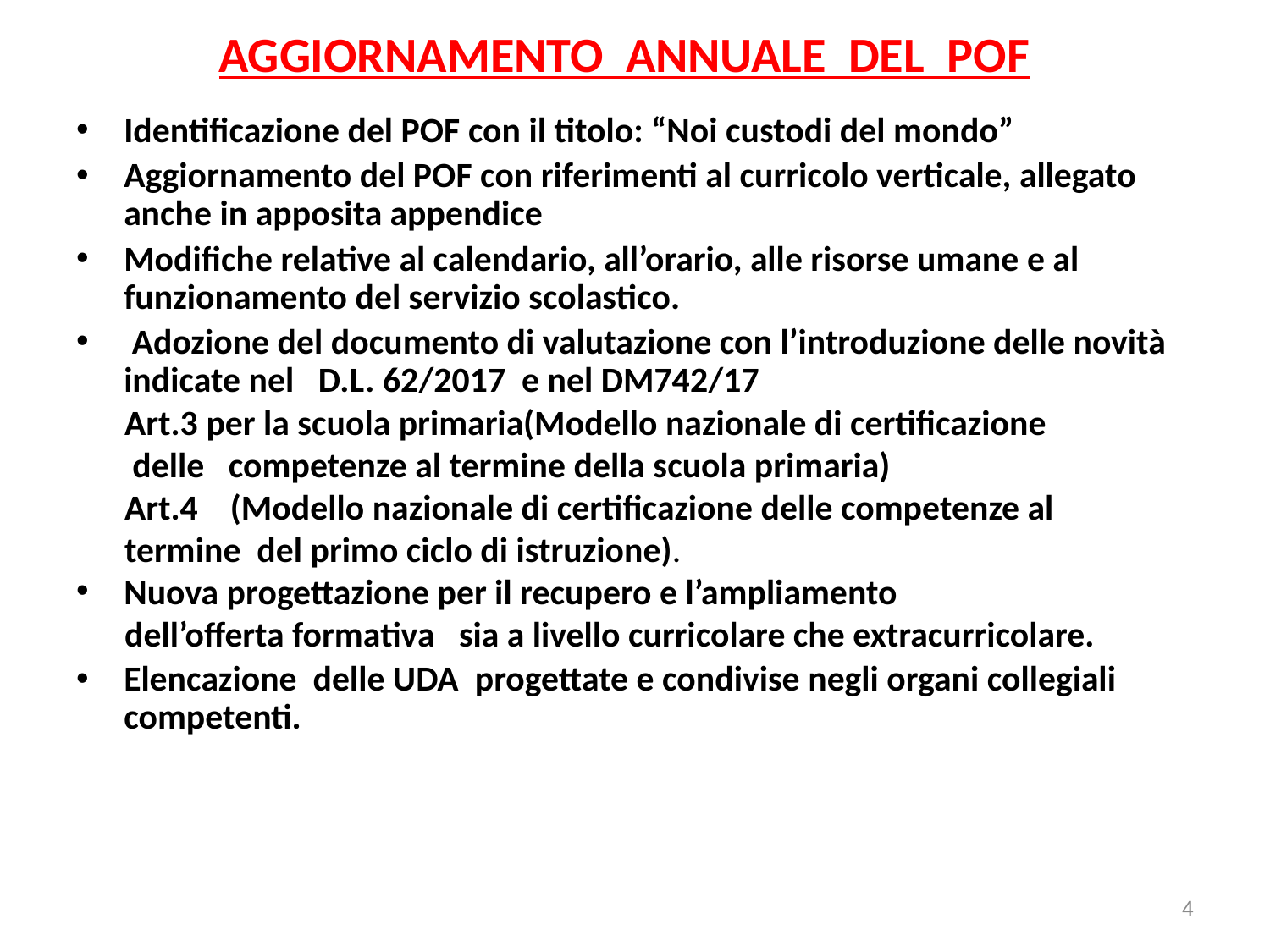

# AGGIORNAMENTO  ANNUALE  DEL  POF
Identificazione del POF con il titolo: “Noi custodi del mondo”
Aggiornamento del POF con riferimenti al curricolo verticale, allegato anche in apposita appendice
Modifiche relative al calendario, all’orario, alle risorse umane e al funzionamento del servizio scolastico.
 Adozione del documento di valutazione con l’introduzione delle novità indicate nel   D.L. 62/2017  e nel DM742/17
      Art.3 per la scuola primaria(Modello nazionale di certificazione
       delle   competenze al termine della scuola primaria)
      Art.4    (Modello nazionale di certificazione delle competenze al
      termine  del primo ciclo di istruzione).
Nuova progettazione per il recupero e l’ampliamento
      dell’offerta formativa   sia a livello curricolare che extracurricolare.
Elencazione  delle UDA  progettate e condivise negli organi collegiali competenti.
4